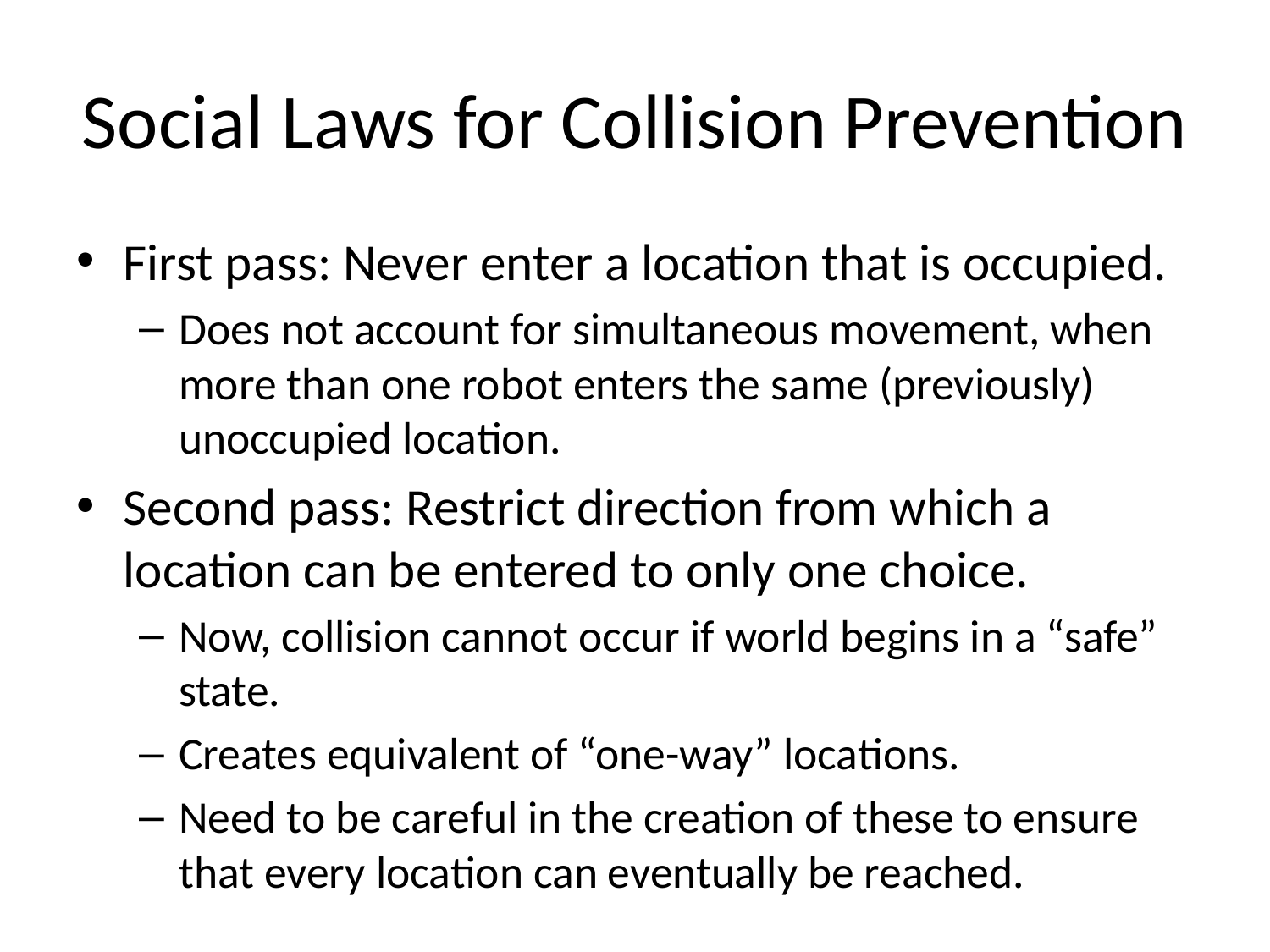

# Social Laws for Collision Prevention
First pass: Never enter a location that is occupied.
Does not account for simultaneous movement, when more than one robot enters the same (previously) unoccupied location.
Second pass: Restrict direction from which a location can be entered to only one choice.
Now, collision cannot occur if world begins in a “safe” state.
Creates equivalent of “one-way” locations.
Need to be careful in the creation of these to ensure that every location can eventually be reached.